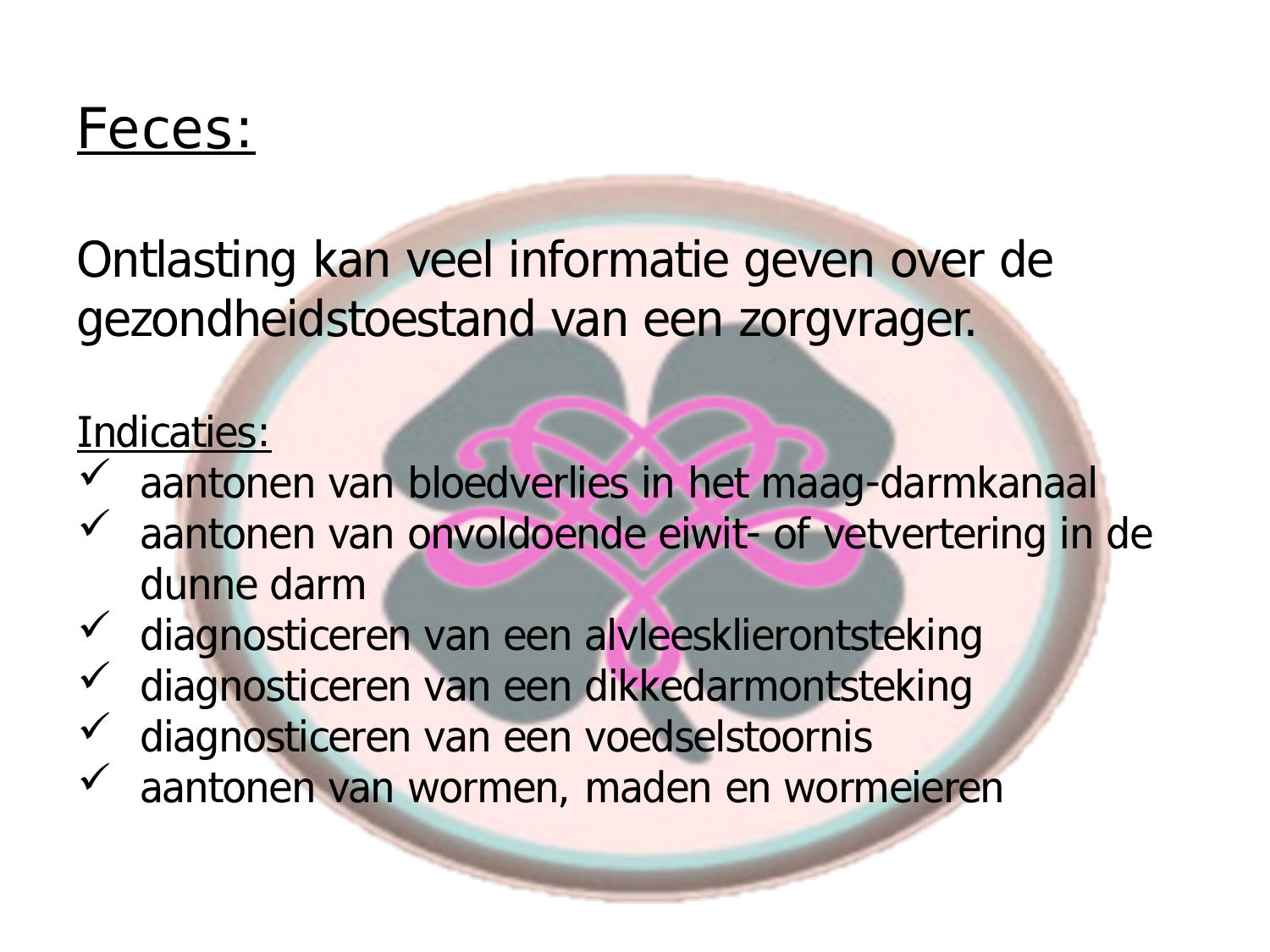

Feces:

Ontlasting kan veel informatie geven over de gezondheidstoestand van een zorgvrager.

Indicaties:
aantonen van bloedverlies in het maag-darmkanaal
aantonen van onvoldoende eiwit- of vetvertering in de dunne darm
diagnosticeren van een alvleesklierontsteking
diagnosticeren van een dikkedarmontsteking
diagnosticeren van een voedselstoornis
aantonen van wormen, maden en wormeieren